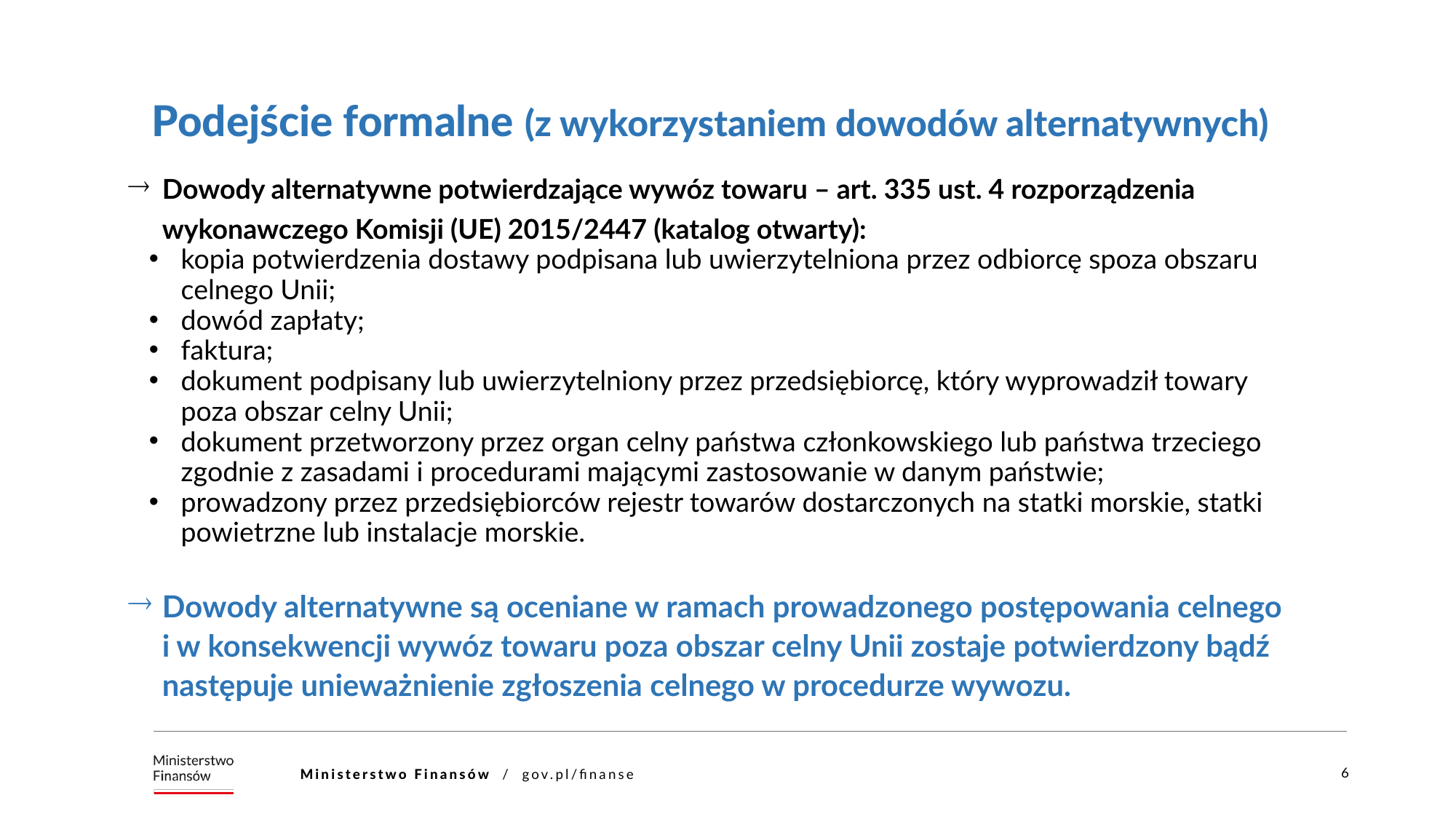

Podejście formalne (z wykorzystaniem dowodów alternatywnych)
Dowody alternatywne potwierdzające wywóz towaru – art. 335 ust. 4 rozporządzenia wykonawczego Komisji (UE) 2015/2447 (katalog otwarty):
kopia potwierdzenia dostawy podpisana lub uwierzytelniona przez odbiorcę spoza obszaru celnego Unii;
dowód zapłaty;
faktura;
dokument podpisany lub uwierzytelniony przez przedsiębiorcę, który wyprowadził towary poza obszar celny Unii;
dokument przetworzony przez organ celny państwa członkowskiego lub państwa trzeciego zgodnie z zasadami i procedurami mającymi zastosowanie w danym państwie;
prowadzony przez przedsiębiorców rejestr towarów dostarczonych na statki morskie, statki powietrzne lub instalacje morskie.

Dowody alternatywne są oceniane w ramach prowadzonego postępowania celnego i w konsekwencji wywóz towaru poza obszar celny Unii zostaje potwierdzony bądź następuje unieważnienie zgłoszenia celnego w procedurze wywozu.